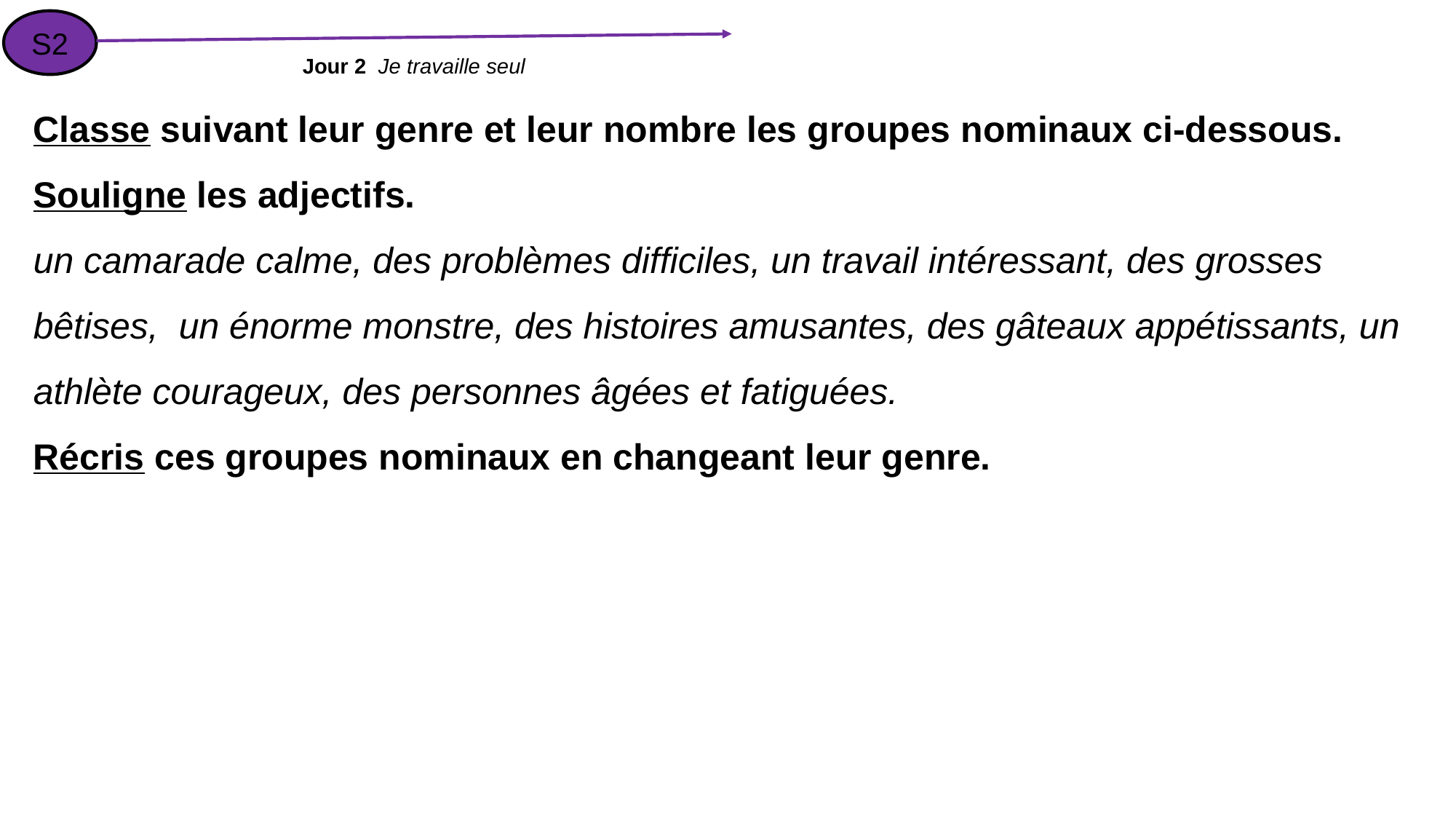

S2
Jour 2  Je travaille seul
Classe suivant leur genre et leur nombre les groupes nominaux ci-dessous.
Souligne les adjectifs.
un camarade calme, des problèmes difficiles, un travail intéressant, des grosses bêtises,  un énorme monstre, des histoires amusantes, des gâteaux appétissants, un athlète courageux, des personnes âgées et fatiguées.
Récris ces groupes nominaux en changeant leur genre.